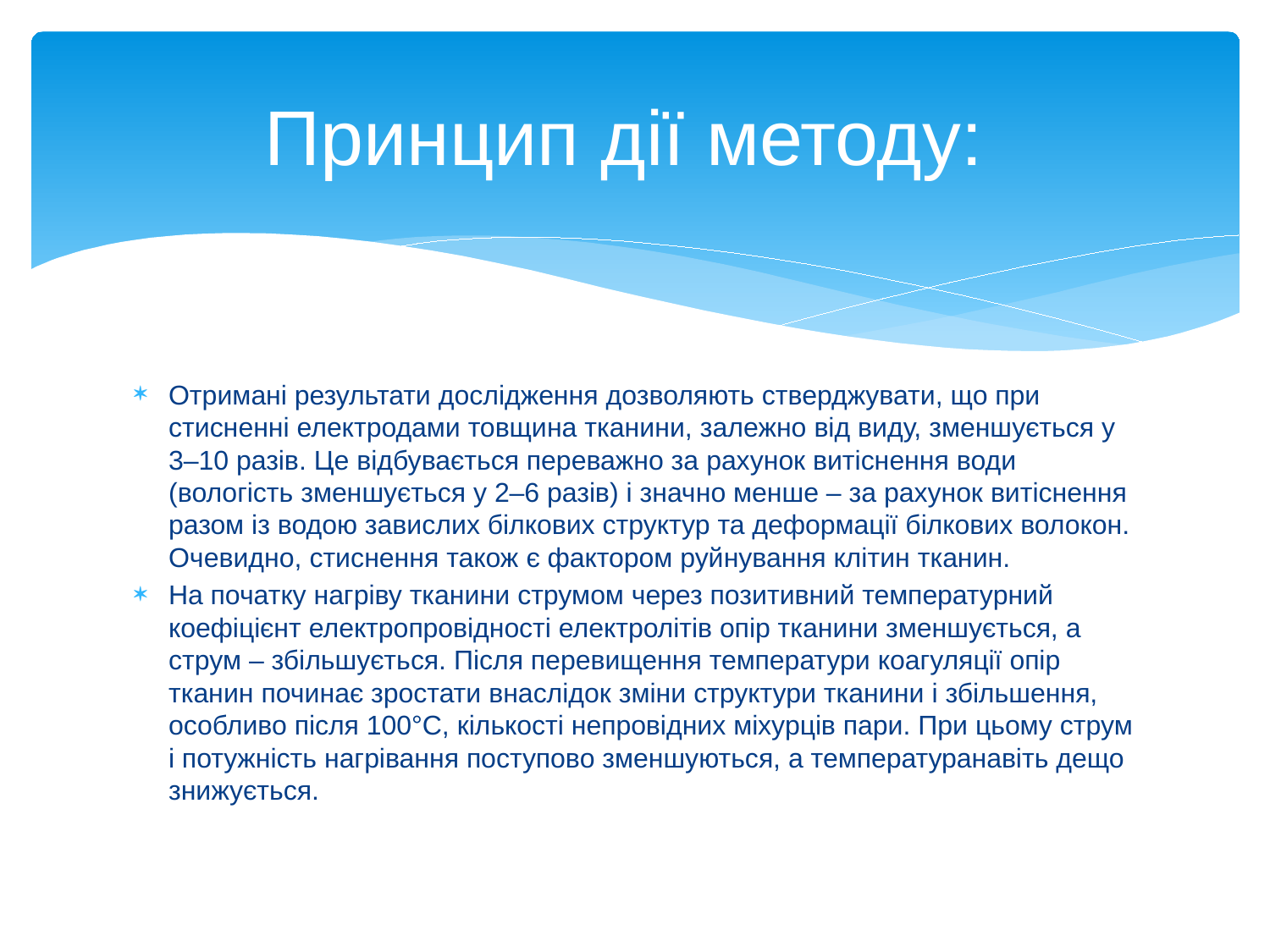

# Принцип дії методу:
Отримані результати дослідження дозволяють стверджувати, що при стисненні електродами товщина тканини, залежно від виду, зменшується у 3–10 разів. Це відбувається переважно за рахунок витіснення води (вологість зменшується у 2–6 разів) і значно менше – за рахунок витіснення разом із водою завислих білкових структур та деформації білкових волокон. Очевидно, стиснення також є фактором руйнування клітин тканин.
На початку нагріву тканини струмом через позитивний температурний коефіцієнт електропровідності електролітів опір тканини зменшується, а струм – збільшується. Після перевищення температури коагуляції опір тканин починає зростати внаслідок зміни структури тканини і збільшення, особливо після 100°С, кількості непровідних міхурців пари. При цьому струм і потужність нагрівання поступово зменшуються, а температуранавіть дещо знижується.